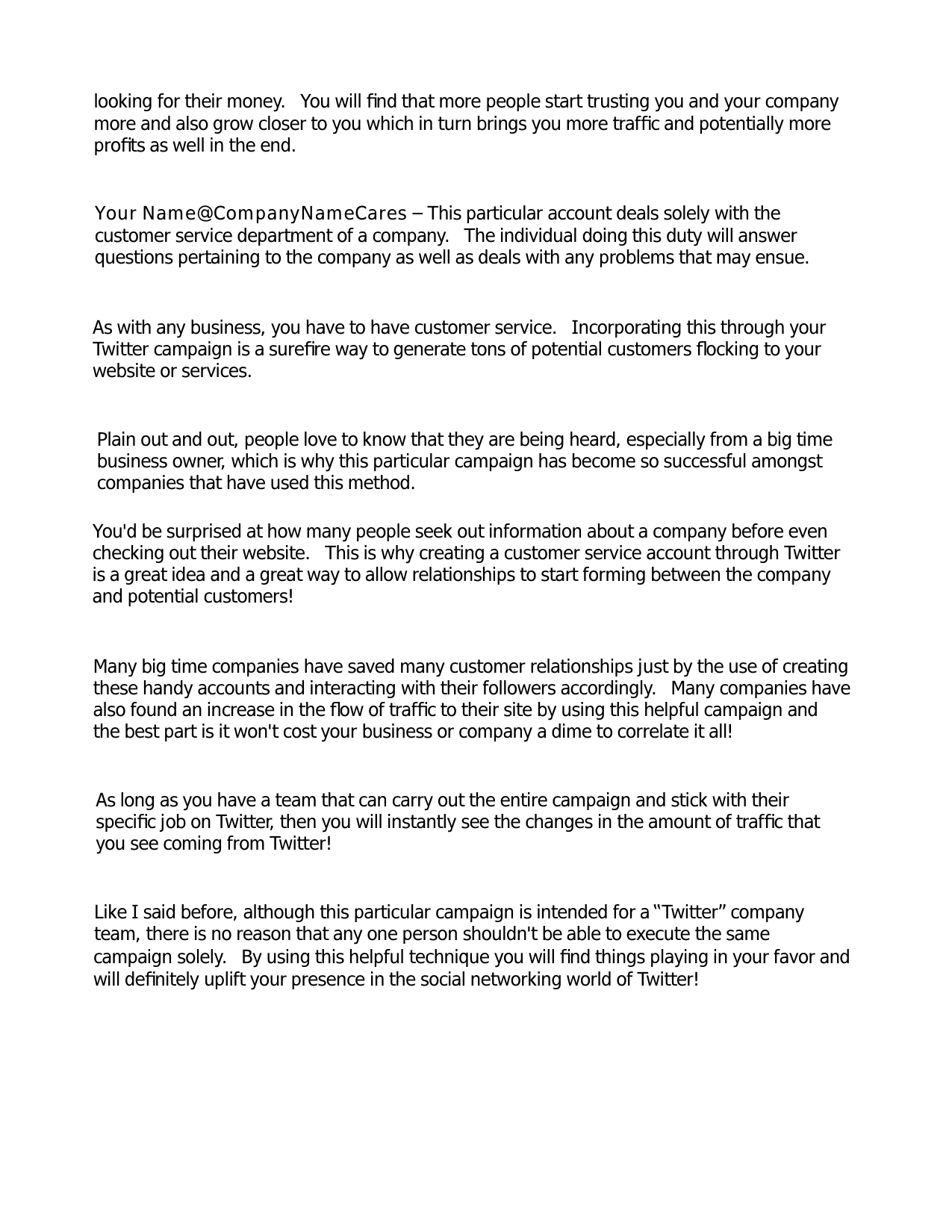

looking for their money.   You will find that more people start trusting you and your company
more and also grow closer to you which in turn brings you more traffic and potentially more
profits as well in the end.
Your Name@CompanyNameCares – This particular account deals solely with the
customer service department of a company.   The individual doing this duty will answer
questions pertaining to the company as well as deals with any problems that may ensue.
As with any business, you have to have customer service.   Incorporating this through your
Twitter campaign is a surefire way to generate tons of potential customers flocking to your
website or services.
Plain out and out, people love to know that they are being heard, especially from a big time
business owner, which is why this particular campaign has become so successful amongst
companies that have used this method.
You'd be surprised at how many people seek out information about a company before even
checking out their website.   This is why creating a customer service account through Twitter
is a great idea and a great way to allow relationships to start forming between the company
and potential customers!
Many big time companies have saved many customer relationships just by the use of creating
these handy accounts and interacting with their followers accordingly.   Many companies have
also found an increase in the flow of traffic to their site by using this helpful campaign and
the best part is it won't cost your business or company a dime to correlate it all!
As long as you have a team that can carry out the entire campaign and stick with their
specific job on Twitter, then you will instantly see the changes in the amount of traffic that
you see coming from Twitter!
Like I said before, although this particular campaign is intended for a “Twitter” company
team, there is no reason that any one person shouldn't be able to execute the same
campaign solely.   By using this helpful technique you will find things playing in your favor and
will definitely uplift your presence in the social networking world of Twitter!